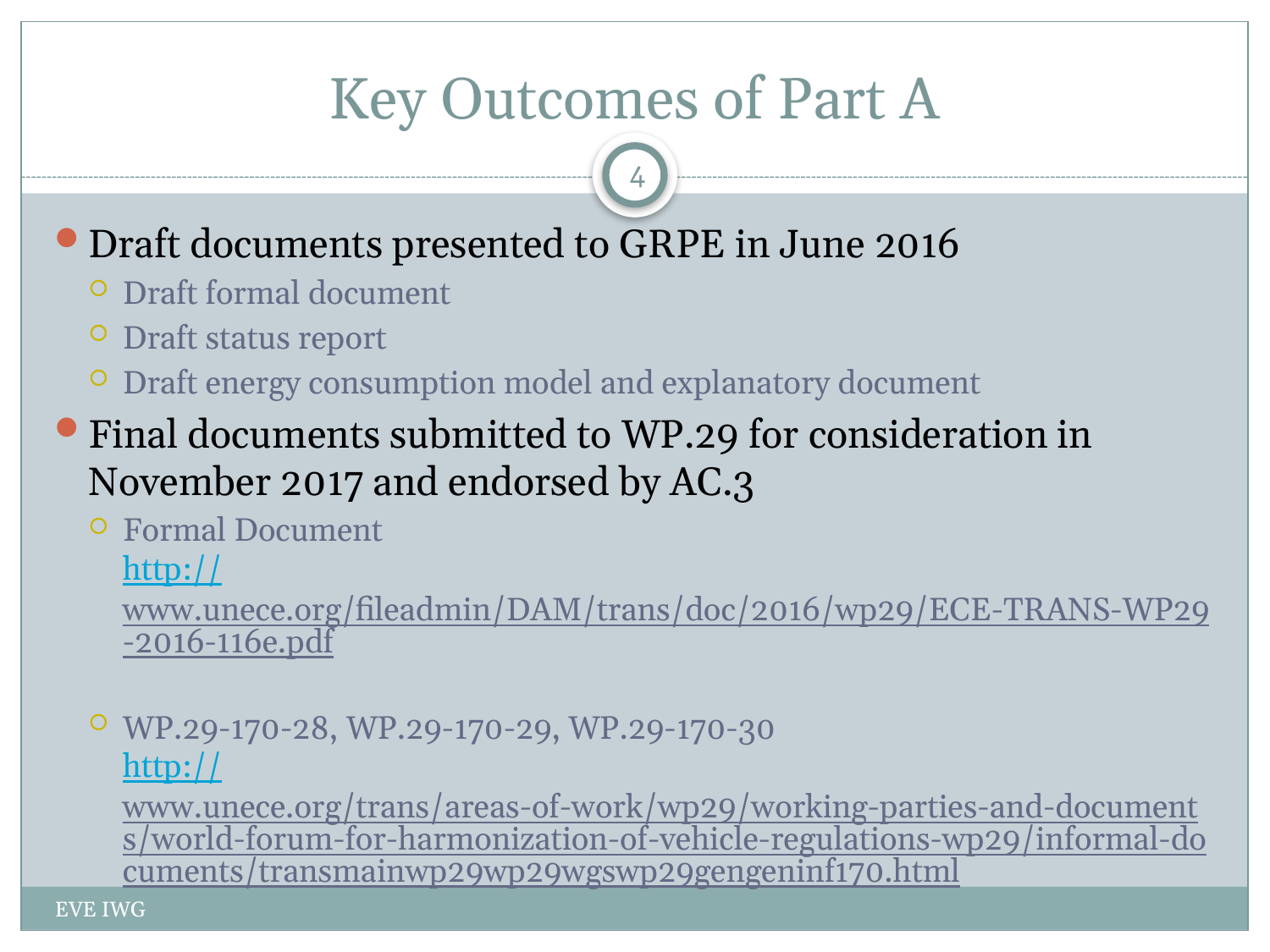

# Key Outcomes of Part A
4
Draft documents presented to GRPE in June 2016
Draft formal document
Draft status report
Draft energy consumption model and explanatory document
Final documents submitted to WP.29 for consideration in November 2017 and endorsed by AC.3
Formal Document
http://www.unece.org/fileadmin/DAM/trans/doc/2016/wp29/ECE-TRANS-WP29-2016-116e.pdf
WP.29-170-28, WP.29-170-29, WP.29-170-30
http://www.unece.org/trans/areas-of-work/wp29/working-parties-and-documents/world-forum-for-harmonization-of-vehicle-regulations-wp29/informal-documents/transmainwp29wp29wgswp29gengeninf170.html
EVE IWG